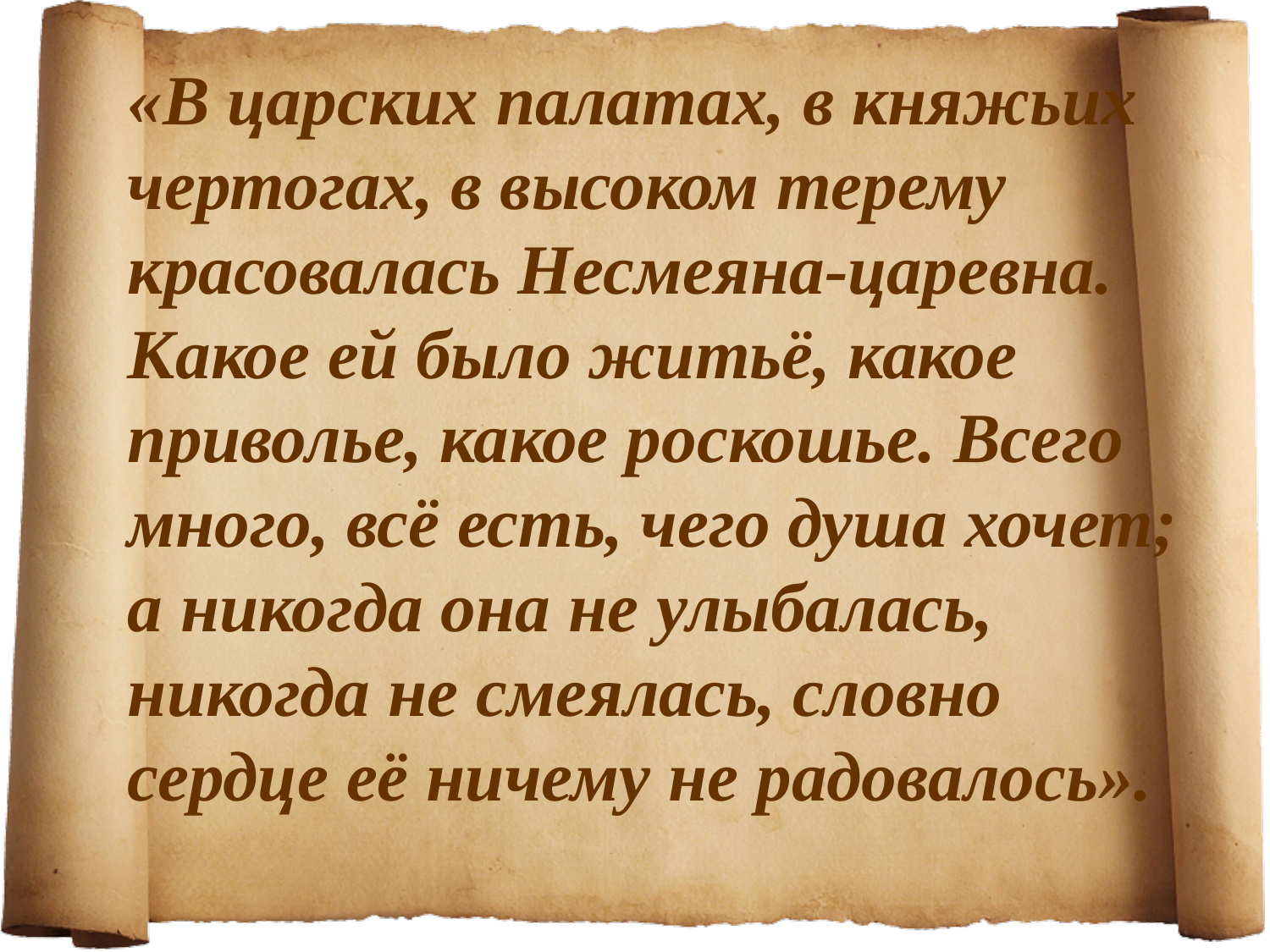

# «В царских палатах, в княжьих чертогах, в высоком терему красовалась Несмеяна-царевна. Какое ей было житьё, какое приволье, какое роскошье. Всего много, всё есть, чего душа хочет; а никогда она не улыбалась, никогда не смеялась, словно сердце её ничему не радовалось».